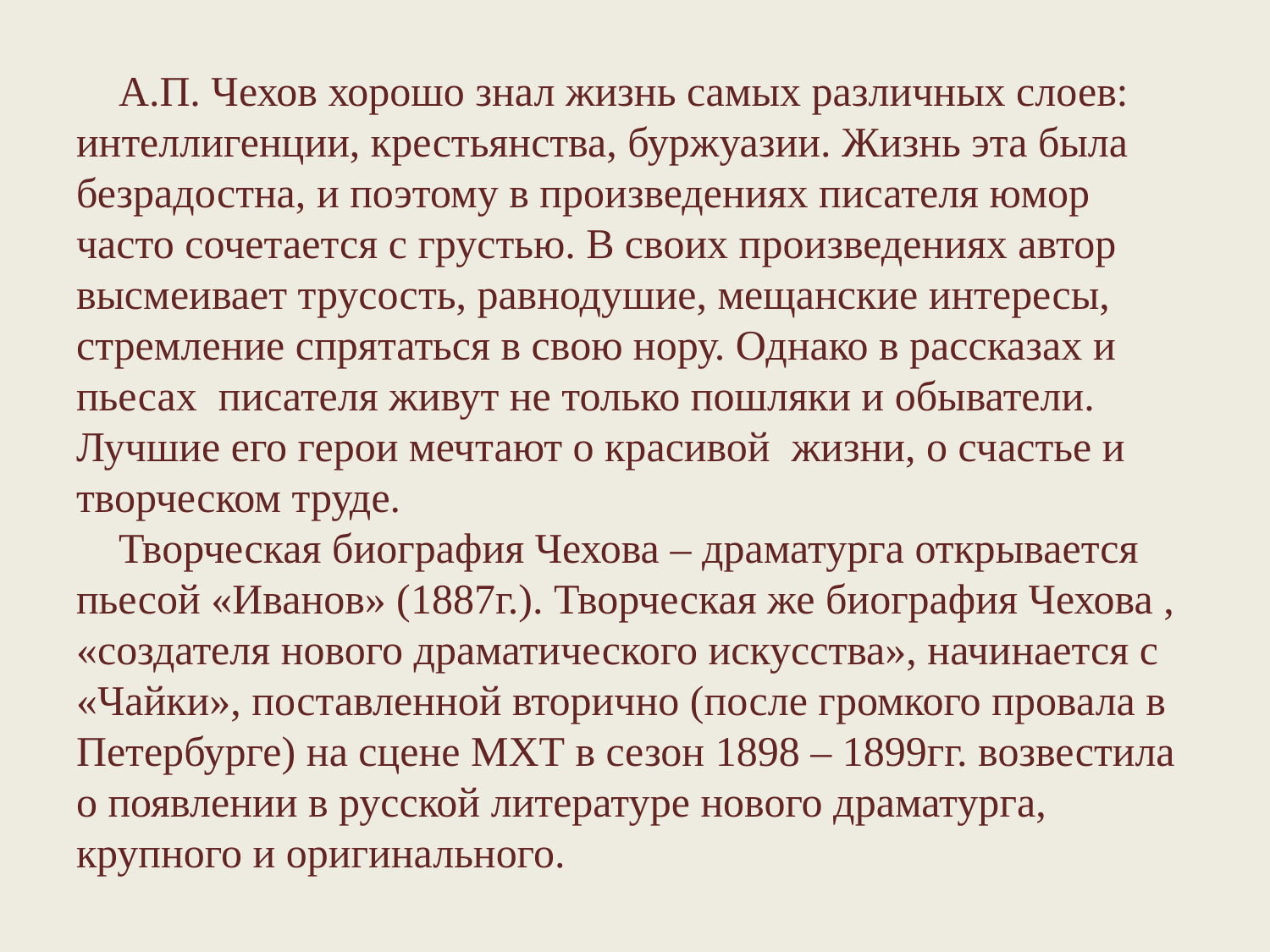

# А.П. Чехов хорошо знал жизнь самых различных слоев: интеллигенции, крестьянства, буржуазии. Жизнь эта была безрадостна, и поэтому в произведениях писателя юмор часто сочетается с грустью. В своих произведениях автор высмеивает трусость, равнодушие, мещанские интересы, стремление спрятаться в свою нору. Однако в рассказах и пьесах  писателя живут не только пошляки и обыватели. Лучшие его герои мечтают о красивой  жизни, о счастье и творческом труде. Творческая биография Чехова – драматурга открывается  пьесой «Иванов» (1887г.). Творческая же биография Чехова , «создателя нового драматического искусства», начинается с «Чайки», поставленной вторично (после громкого провала в Петербурге) на сцене МХТ в сезон 1898 – 1899гг. возвестила о появлении в русской литературе нового драматурга, крупного и оригинального.